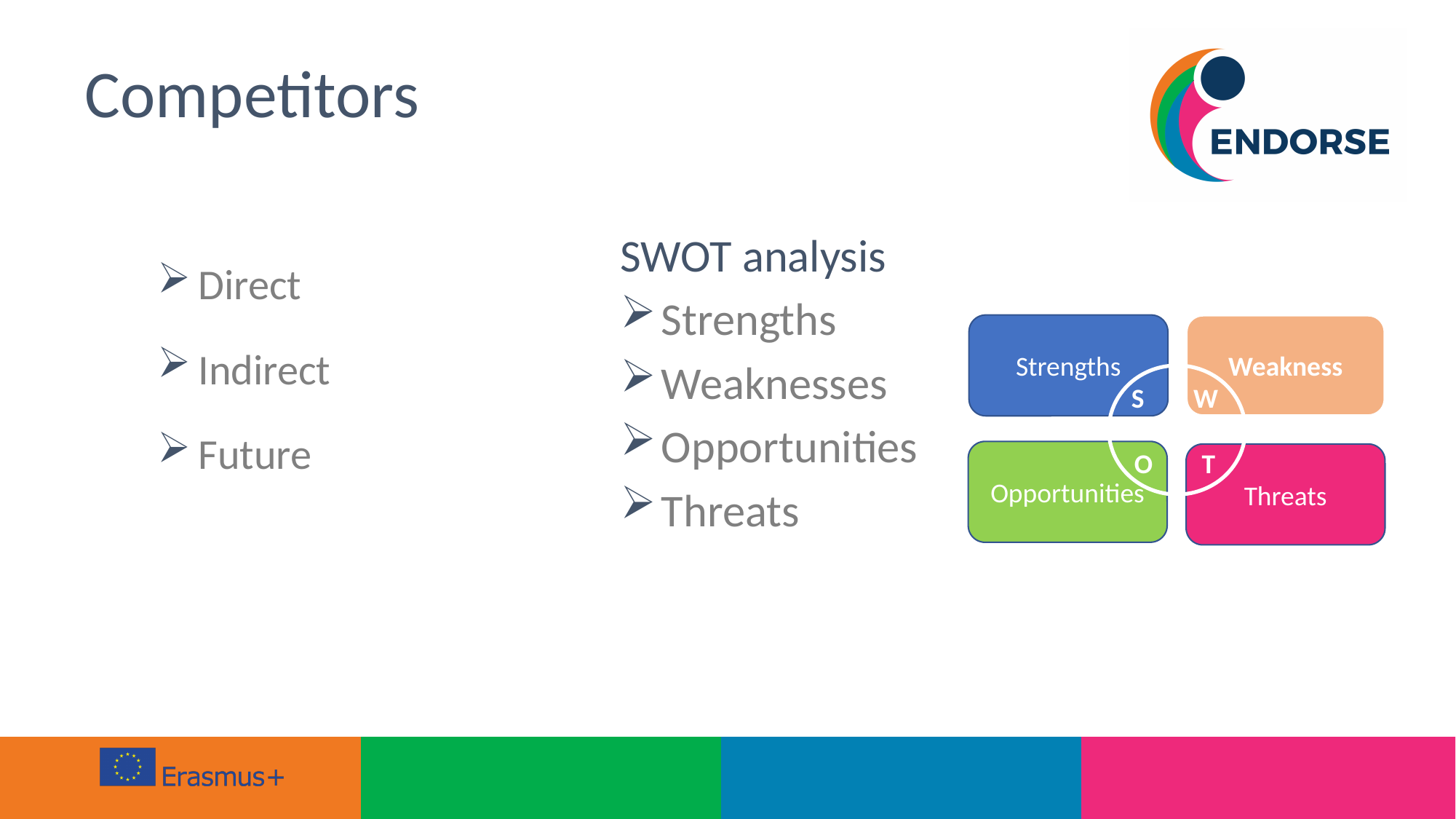

Competitors
SWOT analysis
Strengths
Weaknesses
Opportunities
Threats

Direct
Indirect
Future
Strengths
Weakness
S        W

O        T
Opportunities
Threats
9